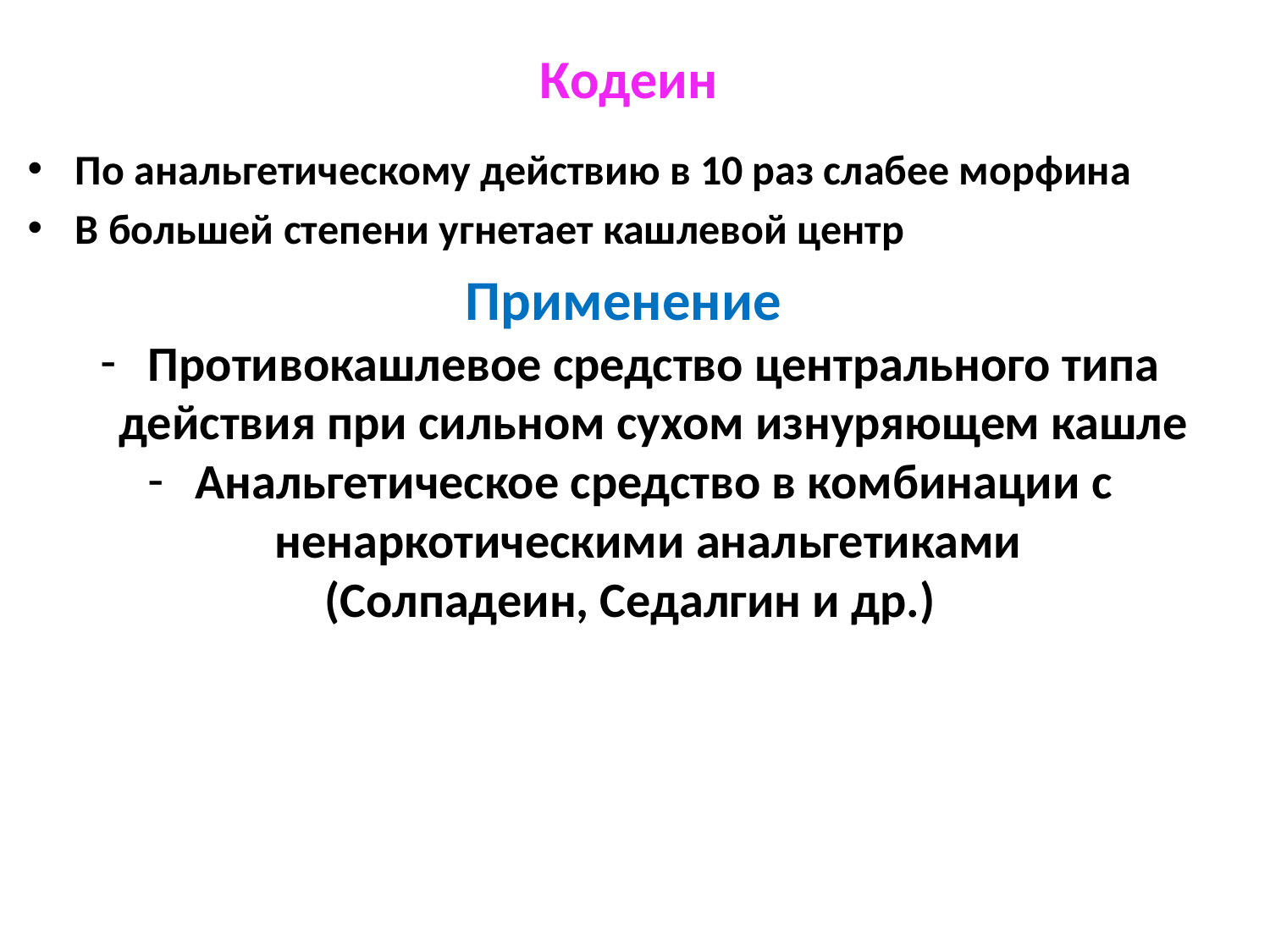

# Кодеин
По анальгетическому действию в 10 раз слабее морфина
В большей степени угнетает кашлевой центр
Применение
Противокашлевое средство центрального типа действия при сильном сухом изнуряющем кашле
Анальгетическое средство в комбинации с ненаркотическими анальгетиками
(Солпадеин, Седалгин и др.)